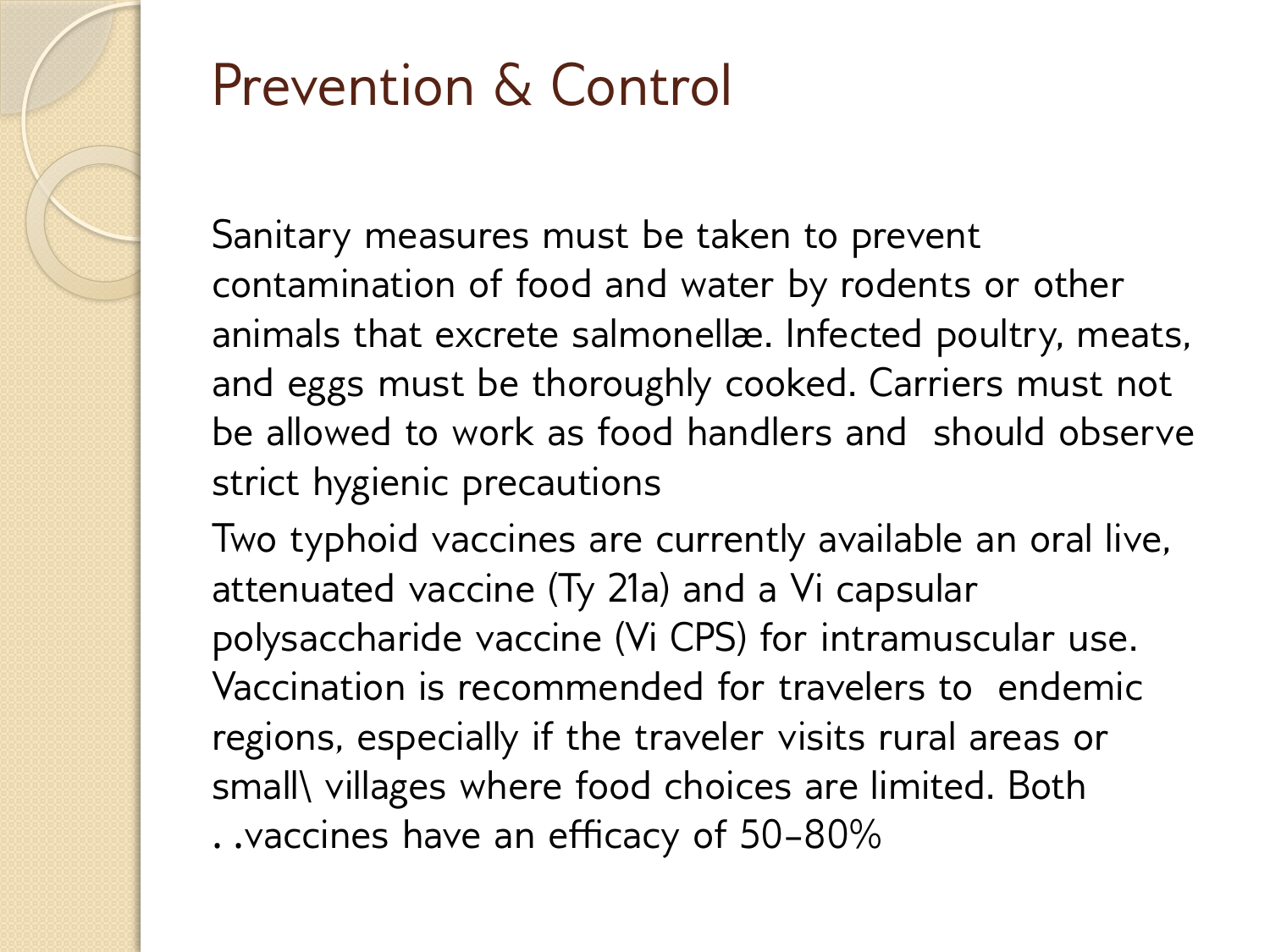

# Prevention & Control
Sanitary measures must be taken to prevent contamination of food and water by rodents or other animals that excrete salmonellae. Infected poultry, meats, and eggs must be thoroughly cooked. Carriers must not be allowed to work as food handlers and  should observe strict hygienic precautions
Two typhoid vaccines are currently available an oral live, attenuated vaccine (Ty 21a) and a Vi capsular polysaccharide vaccine (Vi CPS) for intramuscular use. Vaccination is recommended for travelers to  endemic regions, especially if the traveler visits rural areas or small\ villages where food choices are limited. Both vaccines have an efficacy of 50–80%. .